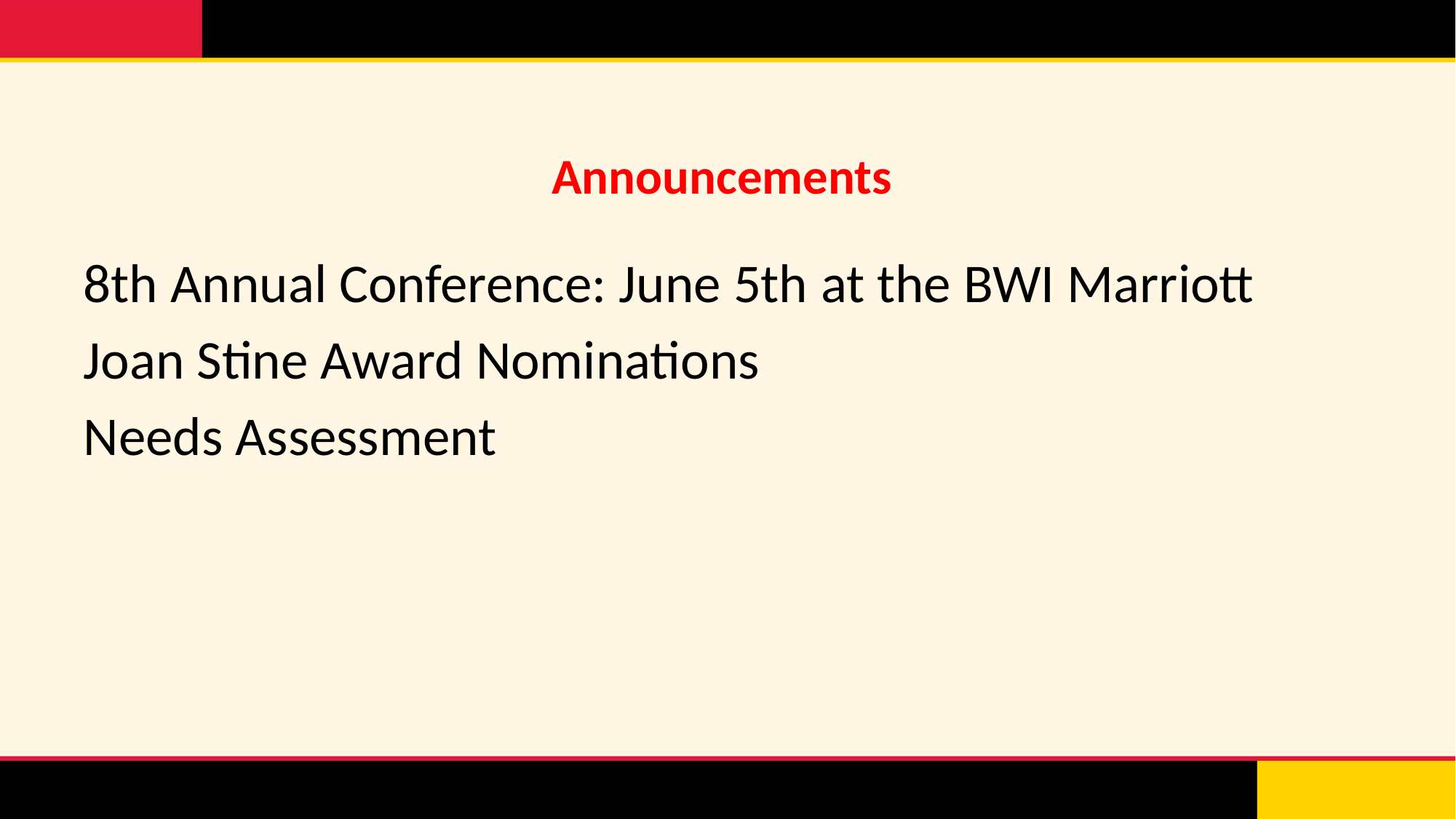

# Announcements
8th Annual Conference: June 5th at the BWI Marriott
Joan Stine Award Nominations
Needs Assessment